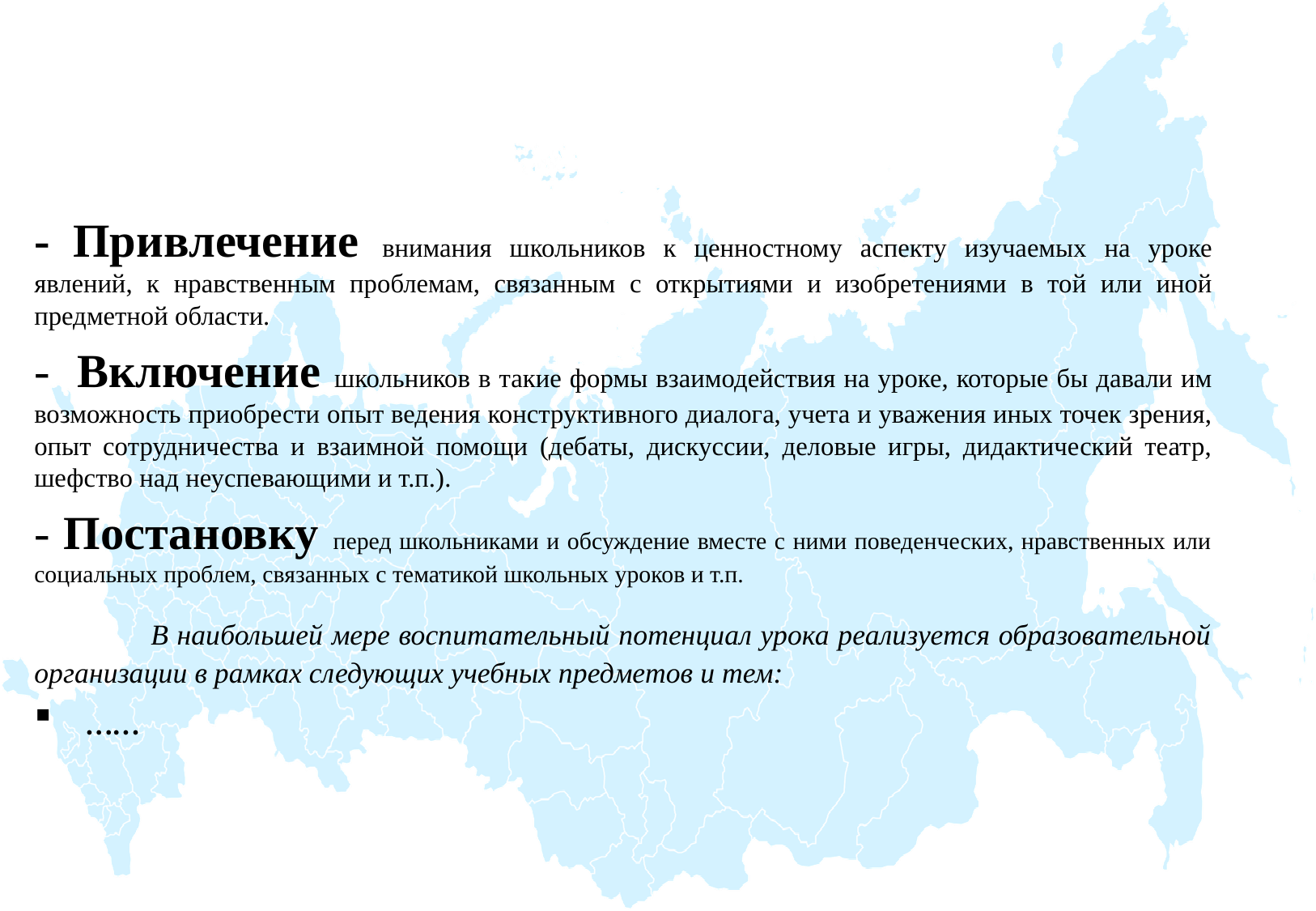

#
- Привлечение внимания школьников к ценностному аспекту изучаемых на уроке явлений, к нравственным проблемам, связанным с открытиями и изобретениями в той или иной предметной области.
-  Включение школьников в такие формы взаимодействия на уроке, которые бы давали им возможность приобрести опыт ведения конструктивного диалога, учета и уважения иных точек зрения, опыт сотрудничества и взаимной помощи (дебаты, дискуссии, деловые игры, дидактический театр, шефство над неуспевающими и т.п.).
- Постановку перед школьниками и обсуждение вместе с ними поведенческих, нравственных или социальных проблем, связанных с тематикой школьных уроков и т.п.
	 В наибольшей мере воспитательный потенциал урока реализуется образовательной организации в рамках следующих учебных предметов и тем:
 ……